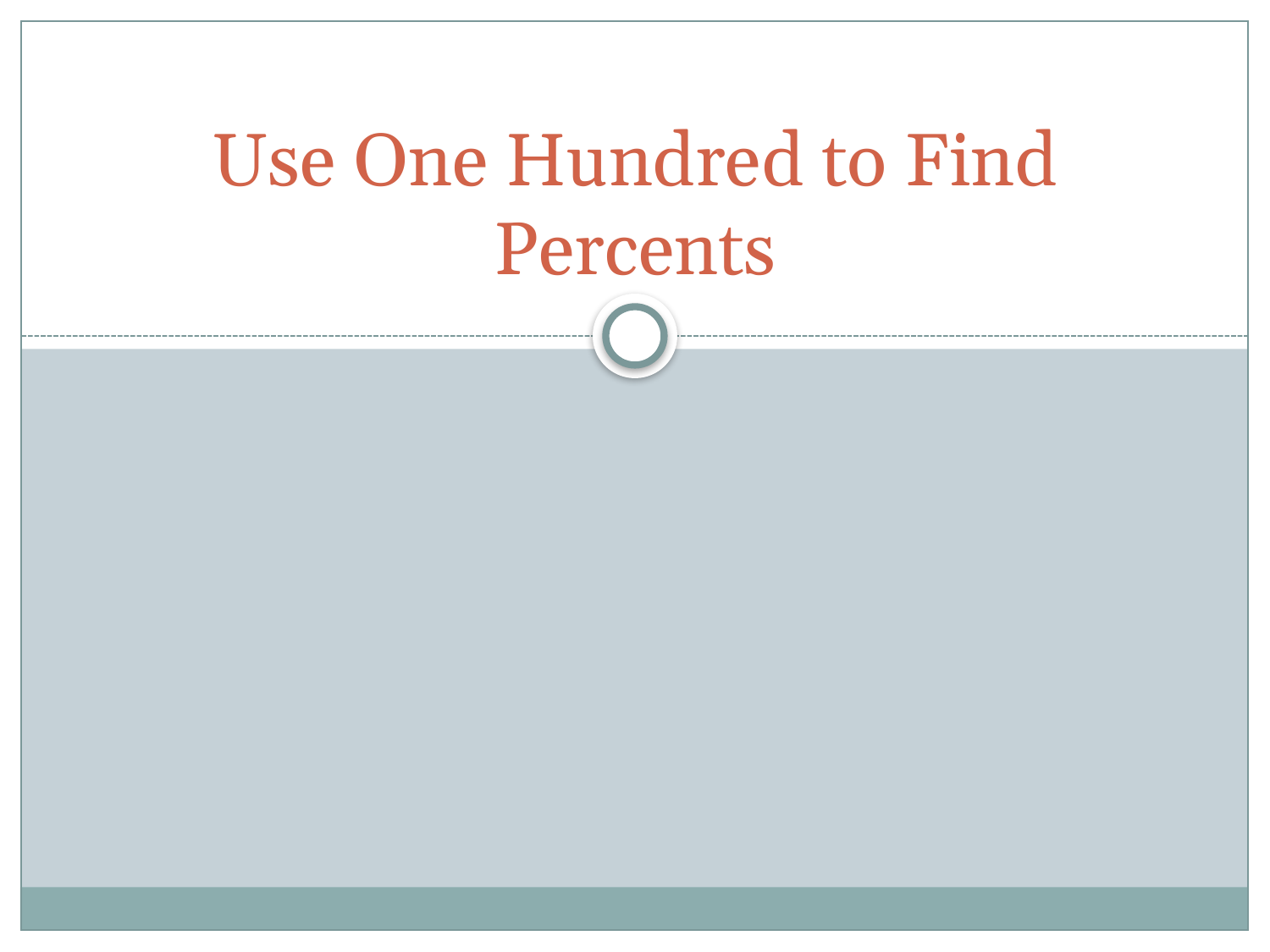

# Use One Hundred to Find Percents